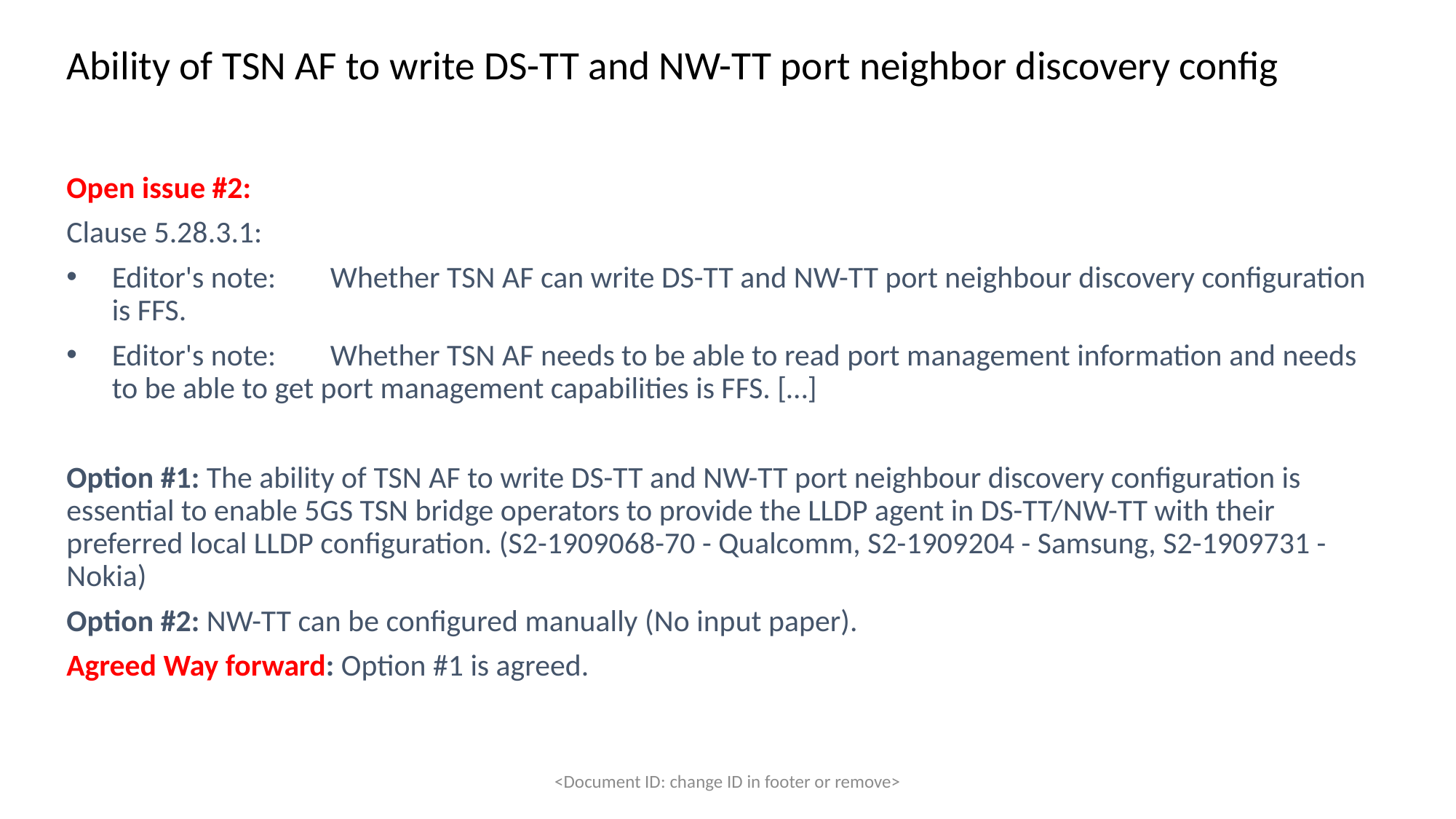

Ability of TSN AF to write DS-TT and NW-TT port neighbor discovery config
Open issue #2:
Clause 5.28.3.1:
Editor's note:	Whether TSN AF can write DS-TT and NW-TT port neighbour discovery configuration is FFS.
Editor's note:	Whether TSN AF needs to be able to read port management information and needs to be able to get port management capabilities is FFS. […]

Option #1: The ability of TSN AF to write DS-TT and NW-TT port neighbour discovery configuration is essential to enable 5GS TSN bridge operators to provide the LLDP agent in DS-TT/NW-TT with their preferred local LLDP configuration. (S2-1909068-70 - Qualcomm, S2-1909204 - Samsung, S2-1909731 - Nokia)
Option #2: NW-TT can be configured manually (No input paper).
Agreed Way forward: Option #1 is agreed.

<Document ID: change ID in footer or remove>